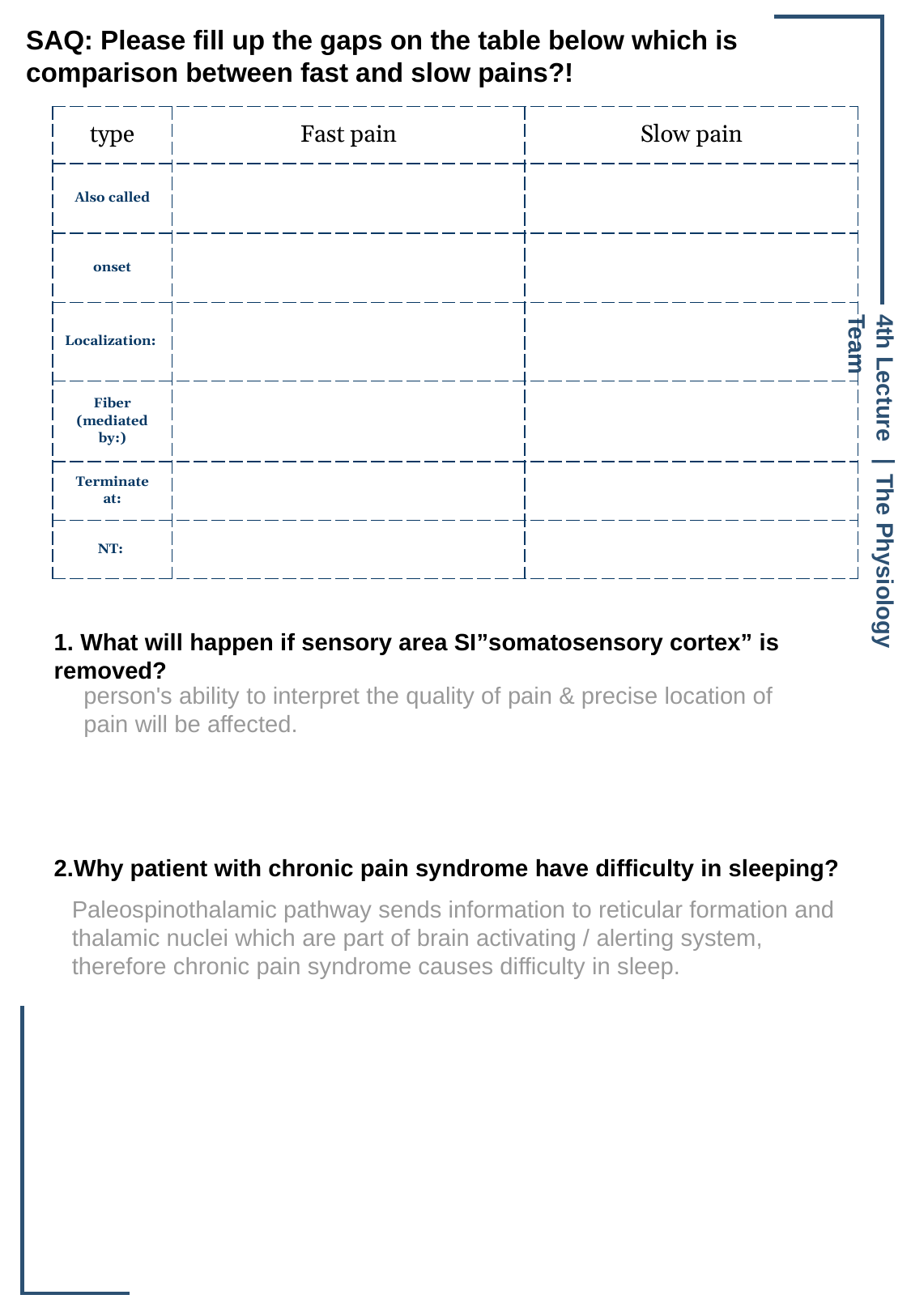

SAQ: Please fill up the gaps on the table below which is comparison between fast and slow pains?!
| type | Fast pain | Slow pain |
| --- | --- | --- |
| Also called |  |  |
| onset |  |  |
| Localization: |  |  |
| Fiber (mediated by:) |  |  |
| Terminate at: |  |  |
| NT: |  |  |
4th Lecture  ∣ The Physiology Team
1. What will happen if sensory area SI”somatosensory cortex” is removed?

2.Why patient with chronic pain syndrome have difficulty in sleeping?
person's ability to interpret the quality of pain & precise location of pain will be affected.
Paleospinothalamic pathway sends information to reticular formation and thalamic nuclei which are part of brain activating / alerting system, therefore chronic pain syndrome causes difficulty in sleep.